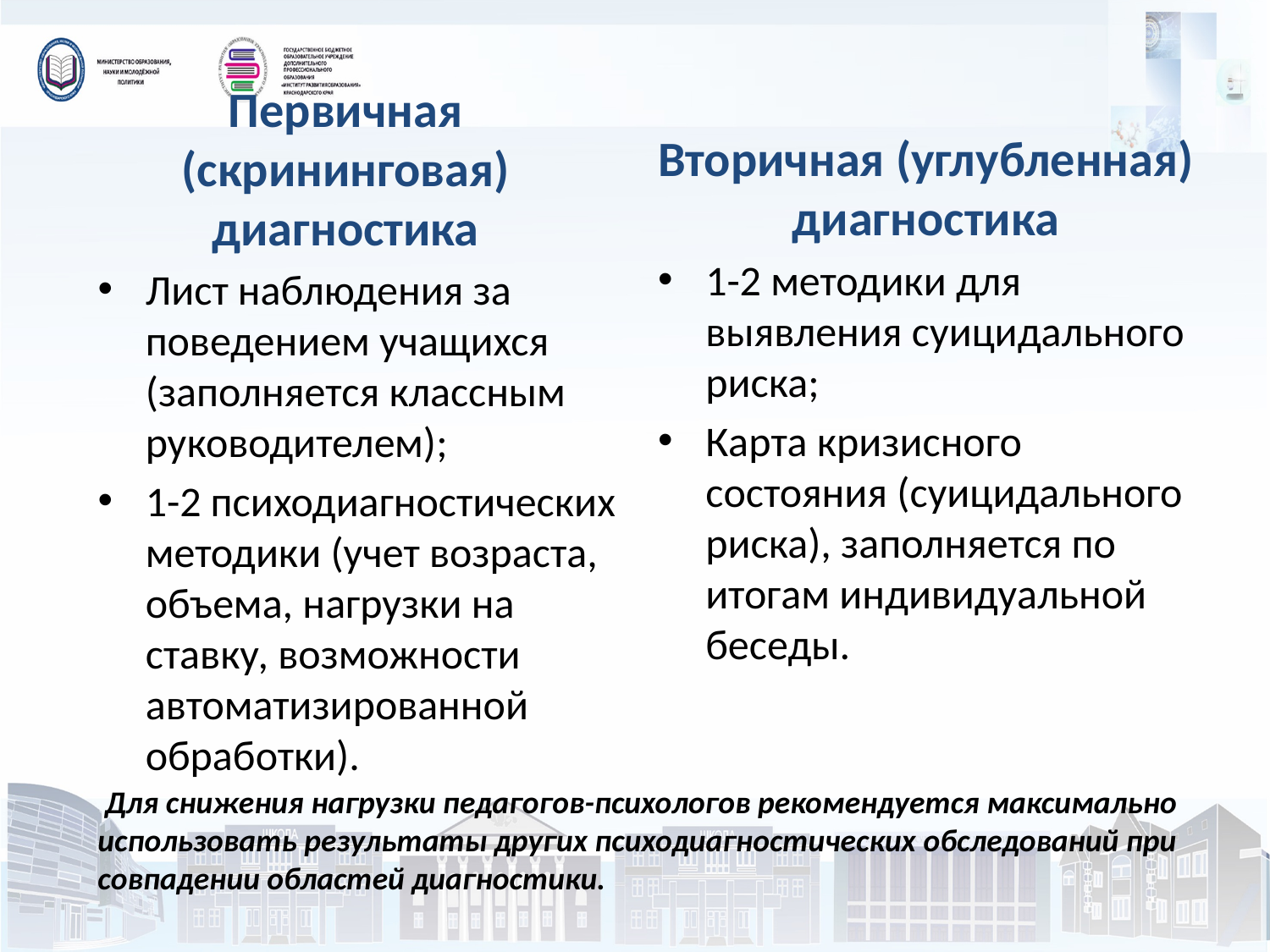

Вторичная (углубленная) диагностика
Первичная (скрининговая) диагностика
1-2 методики для выявления суицидального риска;
Карта кризисного состояния (суицидального риска), заполняется по итогам индивидуальной беседы.
Лист наблюдения за поведением учащихся (заполняется классным руководителем);
1-2 психодиагностических методики (учет возраста, объема, нагрузки на ставку, возможности автоматизированной обработки).
 Для снижения нагрузки педагогов-психологов рекомендуется максимально использовать результаты других психодиагностических обследований при совпадении областей диагностики.